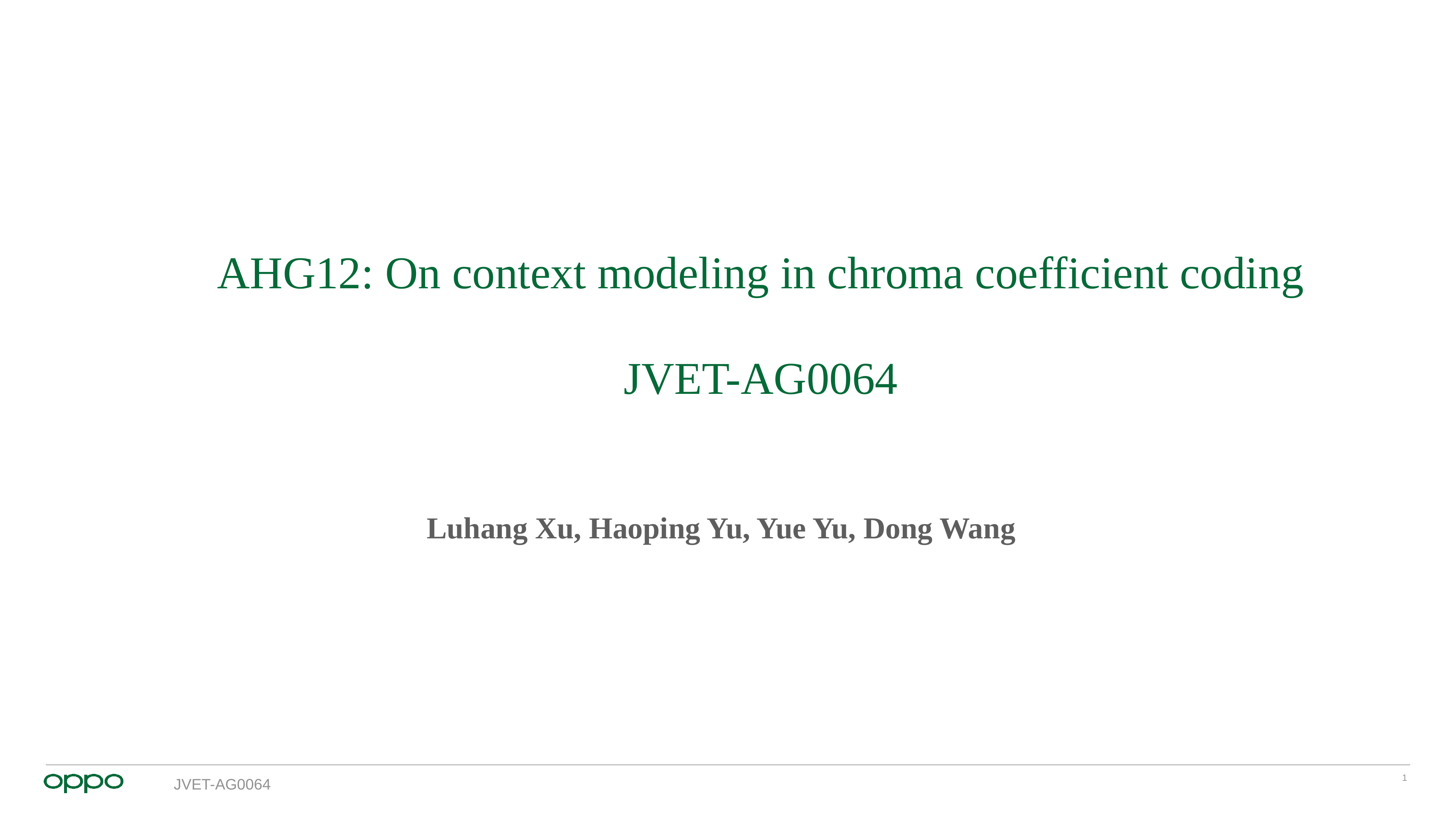

# AHG12: On context modeling in chroma coefficient coding JVET-AG0064
Luhang Xu, Haoping Yu, Yue Yu, Dong Wang
JVET-AG0064